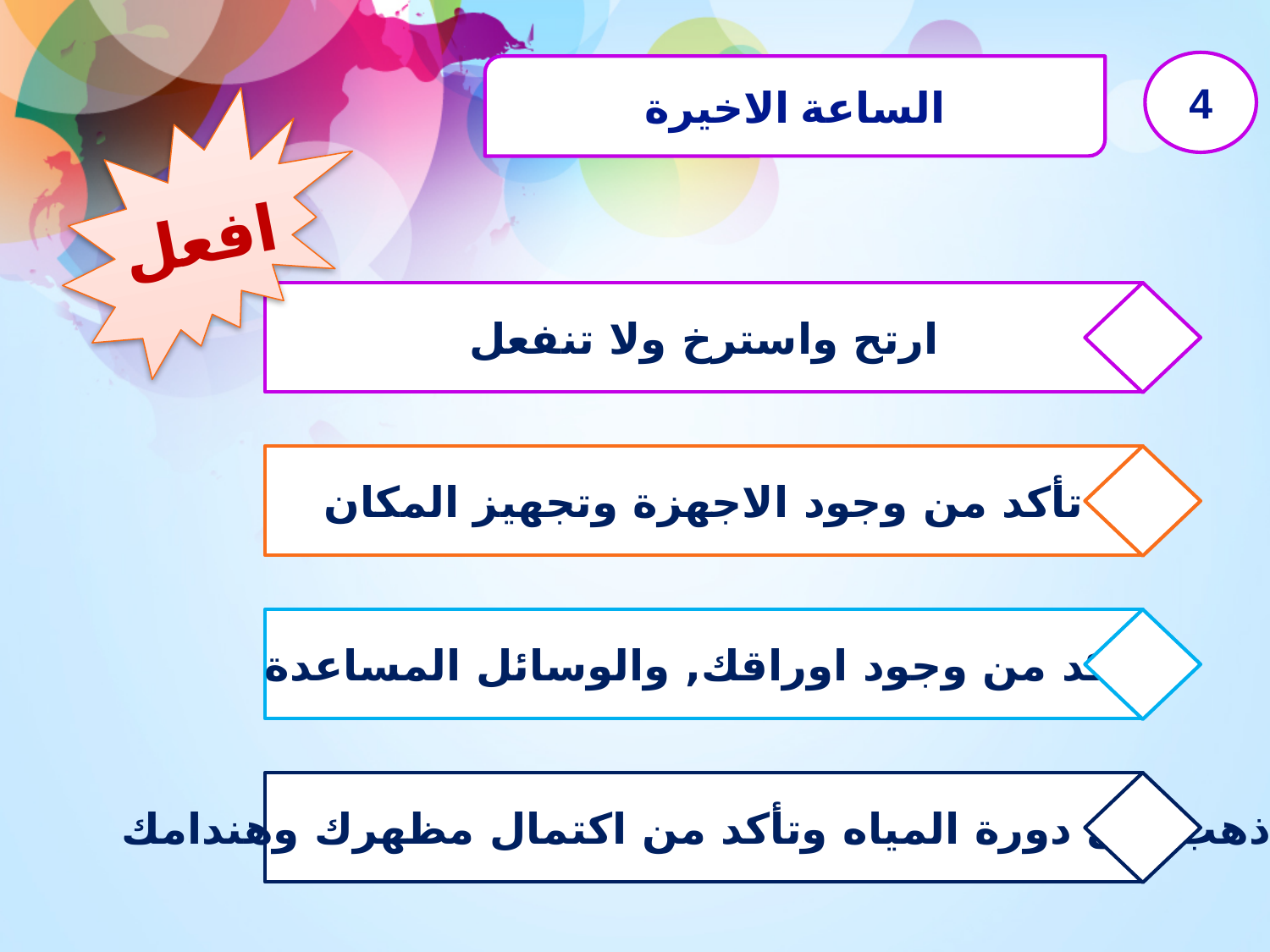

4
الساعة الاخيرة
افعل
ارتح واسترخ ولا تنفعل

تأكد من وجود الاجهزة وتجهيز المكان

تأكد من وجود اوراقك, والوسائل المساعدة

اذهب الى دورة المياه وتأكد من اكتمال مظهرك وهندامك